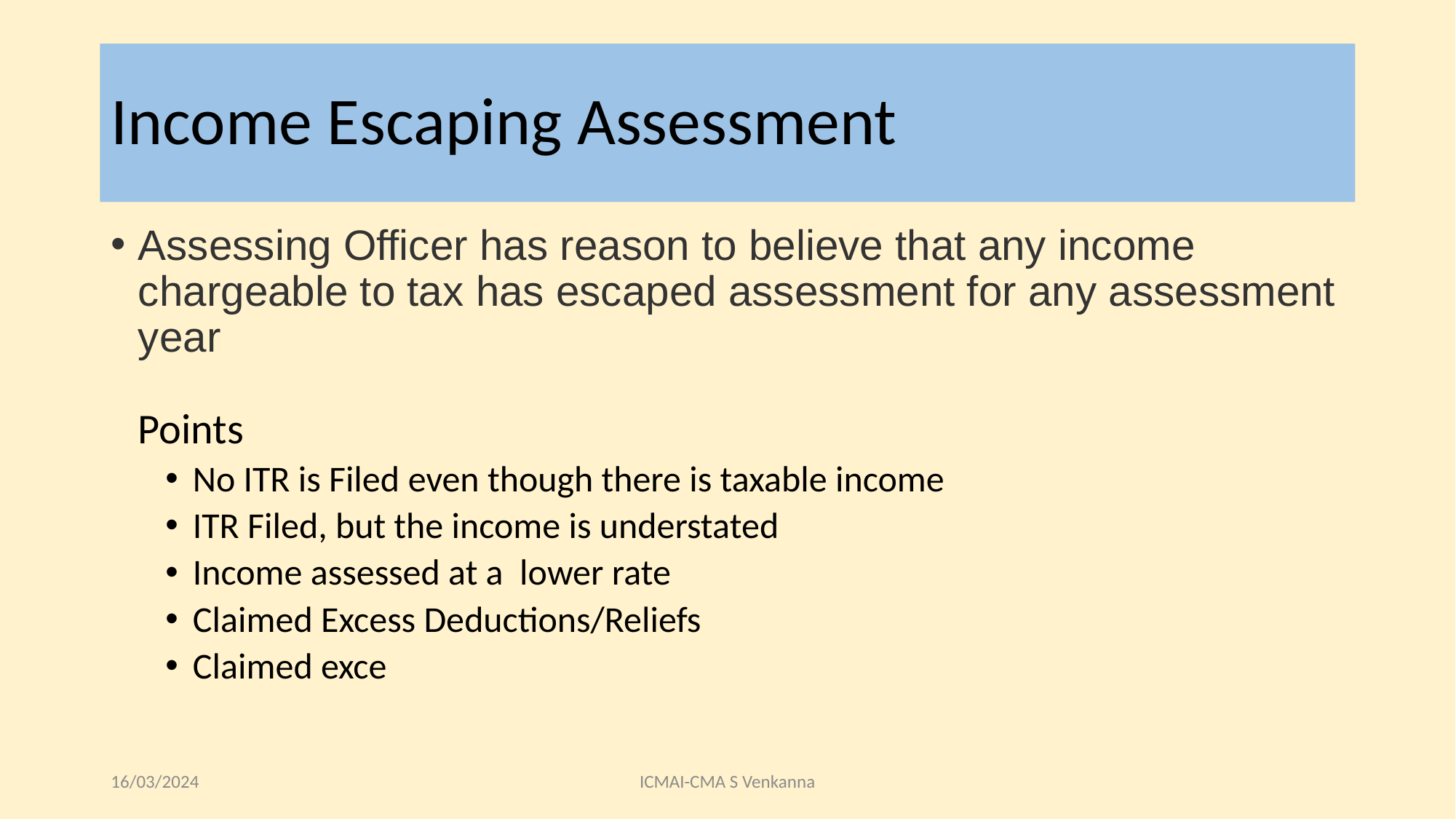

# Income Escaping Assessment
Assessing Officer has reason to believe that any income chargeable to tax has escaped assessment for any assessment year
Points
No ITR is Filed even though there is taxable income
ITR Filed, but the income is understated
Income assessed at a  lower rate
Claimed Excess Deductions/Reliefs
Claimed exce
16/03/2024
ICMAI-CMA S Venkanna